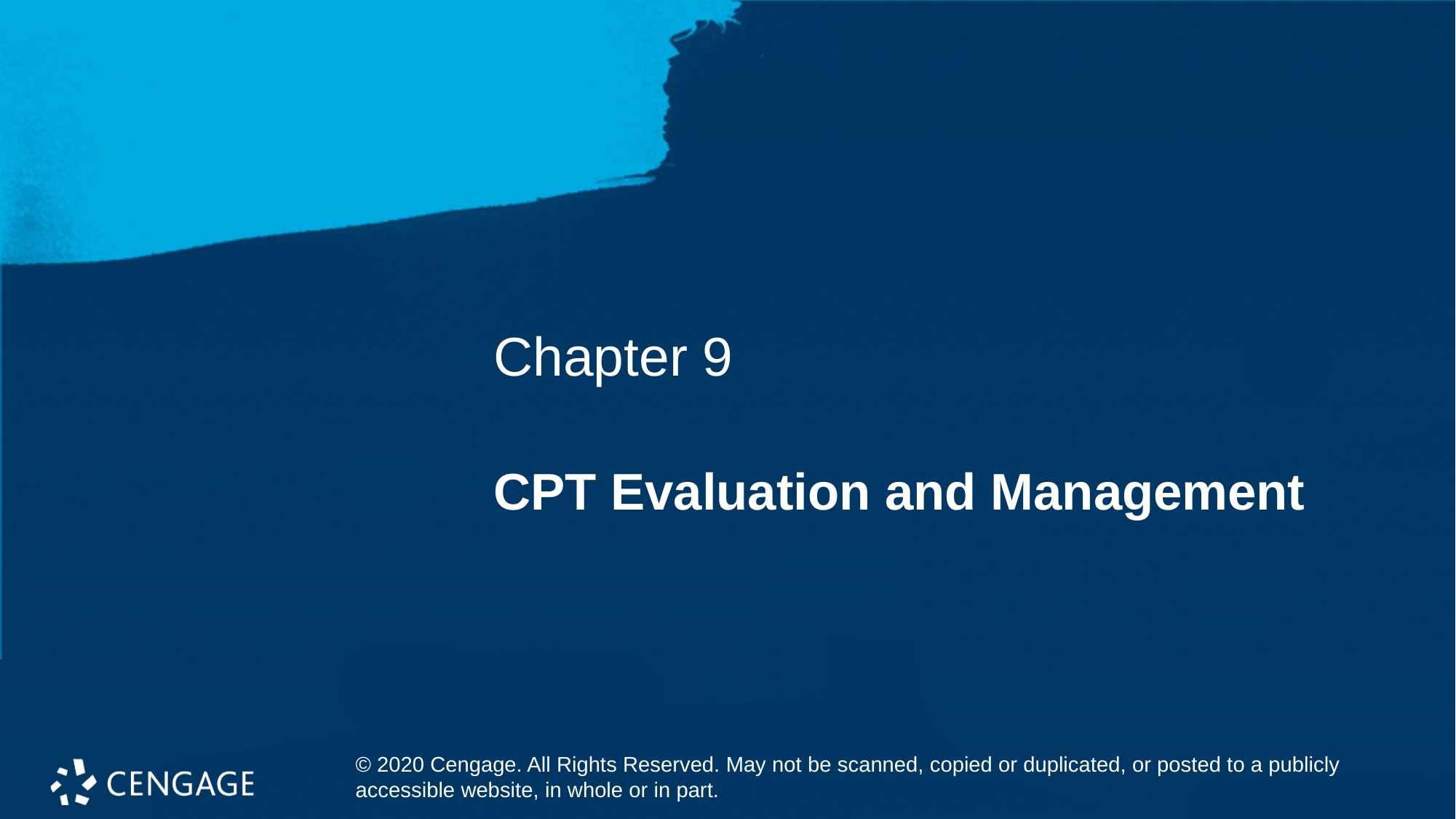

Chapter 9
# CPT Evaluation and Management